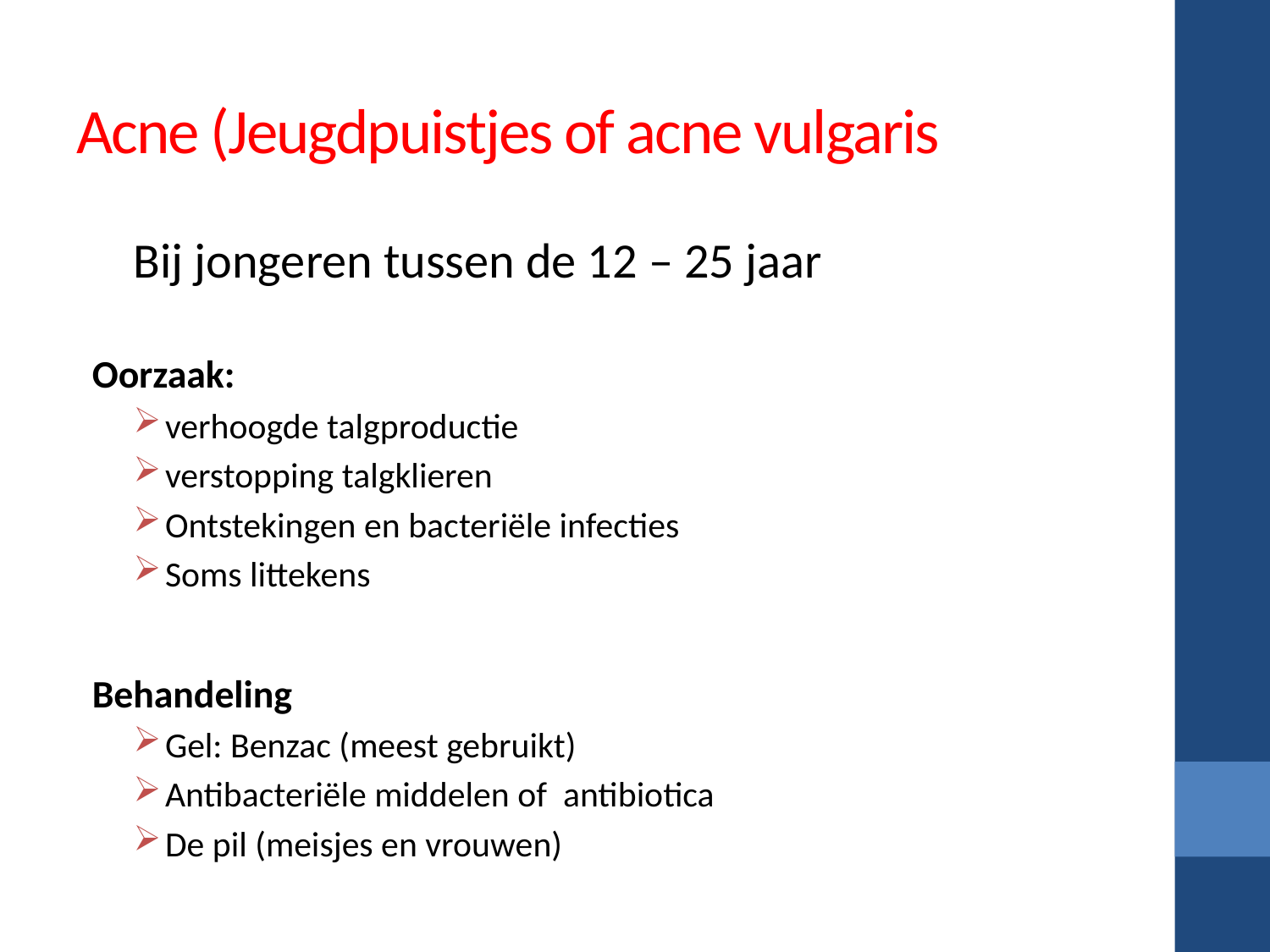

# Acne (Jeugdpuistjes of acne vulgaris
Bij jongeren tussen de 12 – 25 jaar

Oorzaak:
verhoogde talgproductie
verstopping talgklieren
Ontstekingen en bacteriële infecties
Soms littekens

Behandeling
Gel: Benzac (meest gebruikt)
Antibacteriële middelen of  antibiotica
De pil (meisjes en vrouwen)